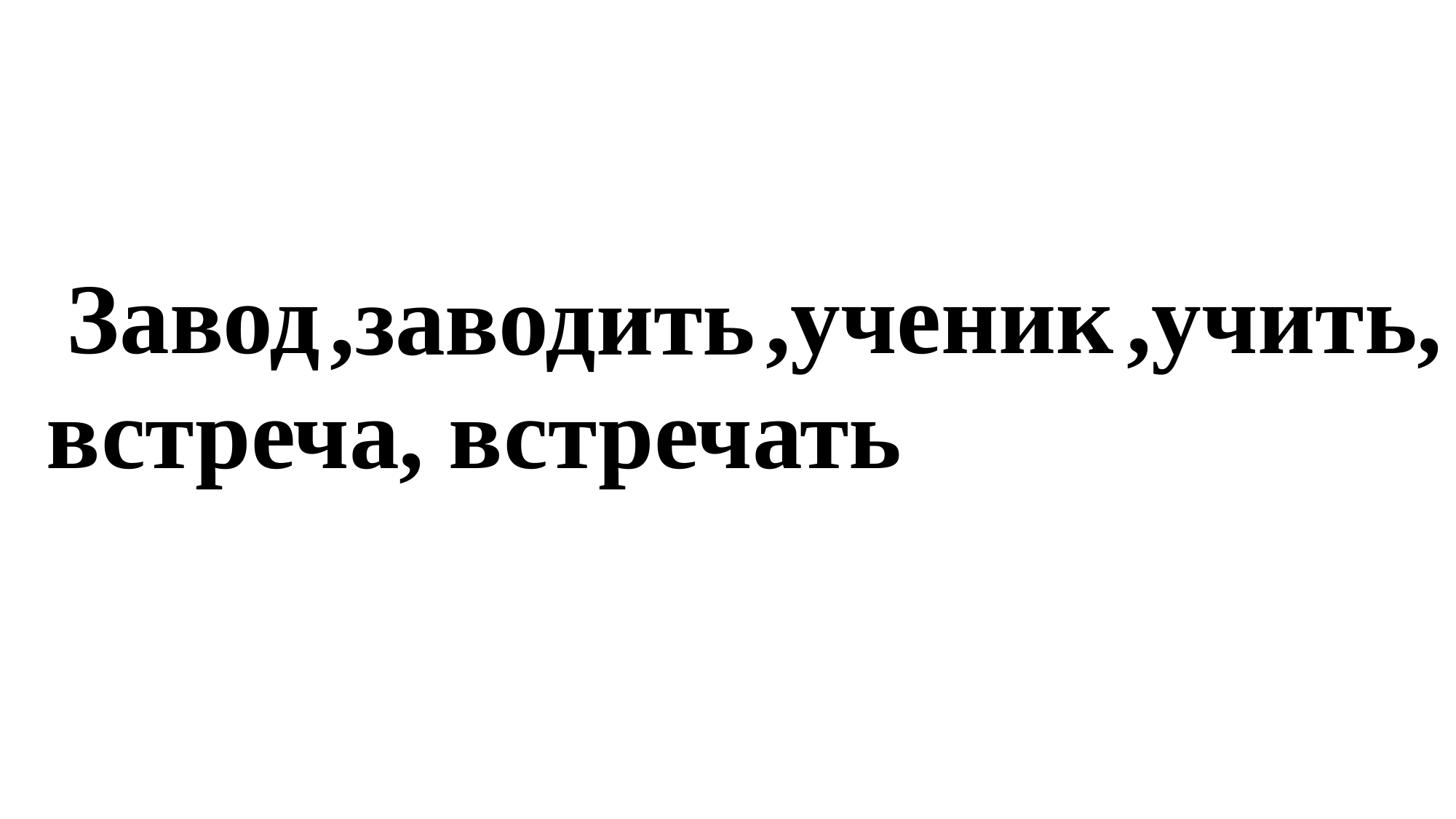

#
Завод
,ученик
,учить,
,заводить
встреча,
встречать